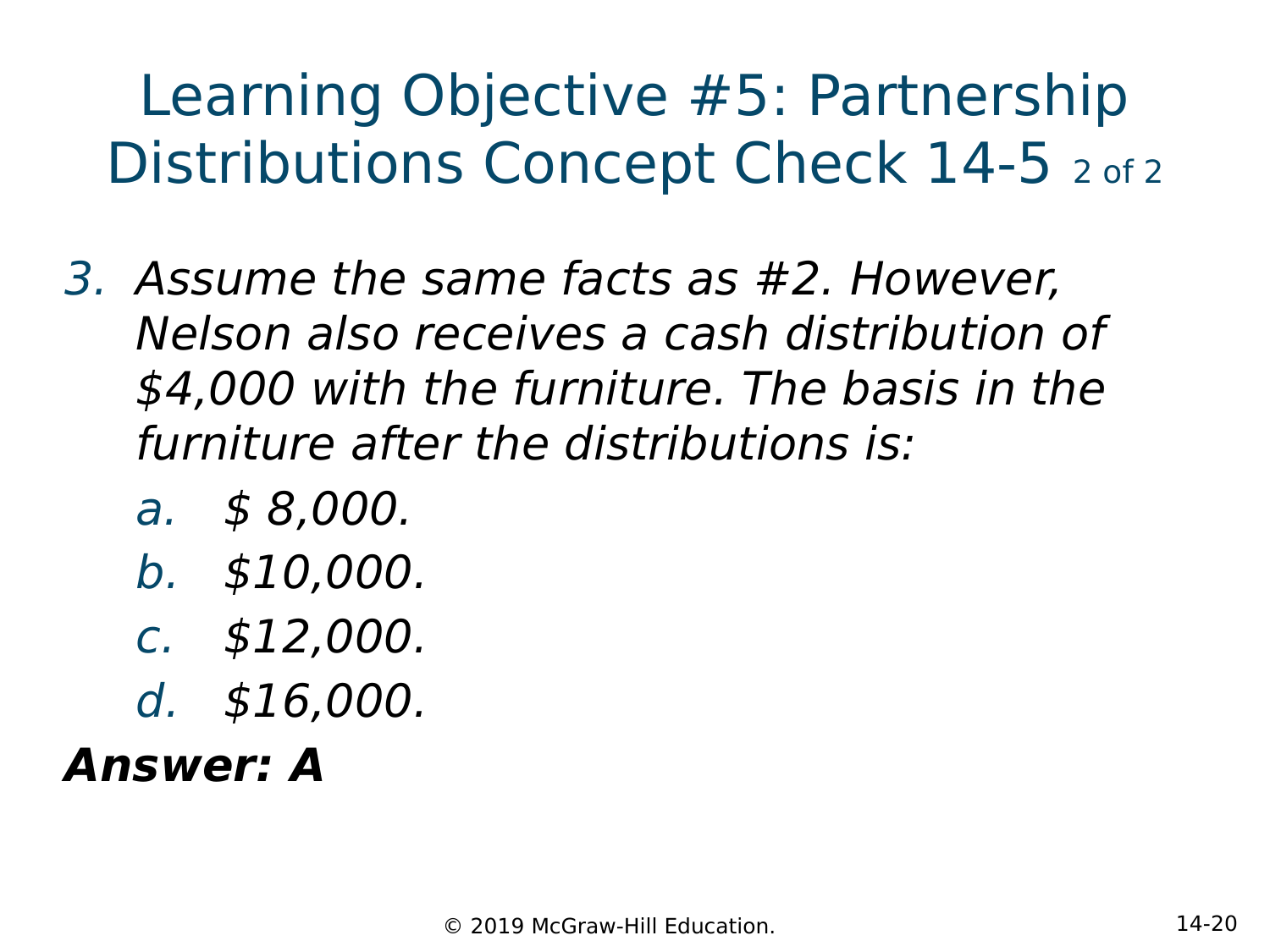

# Learning Objective #5: Partnership Distributions Concept Check 14-5 2 of 2
Assume the same facts as #2. However, Nelson also receives a cash distribution of $4,000 with the furniture. The basis in the furniture after the distributions is:
$ 8,000.
$10,000.
$12,000.
$16,000.
Answer: A